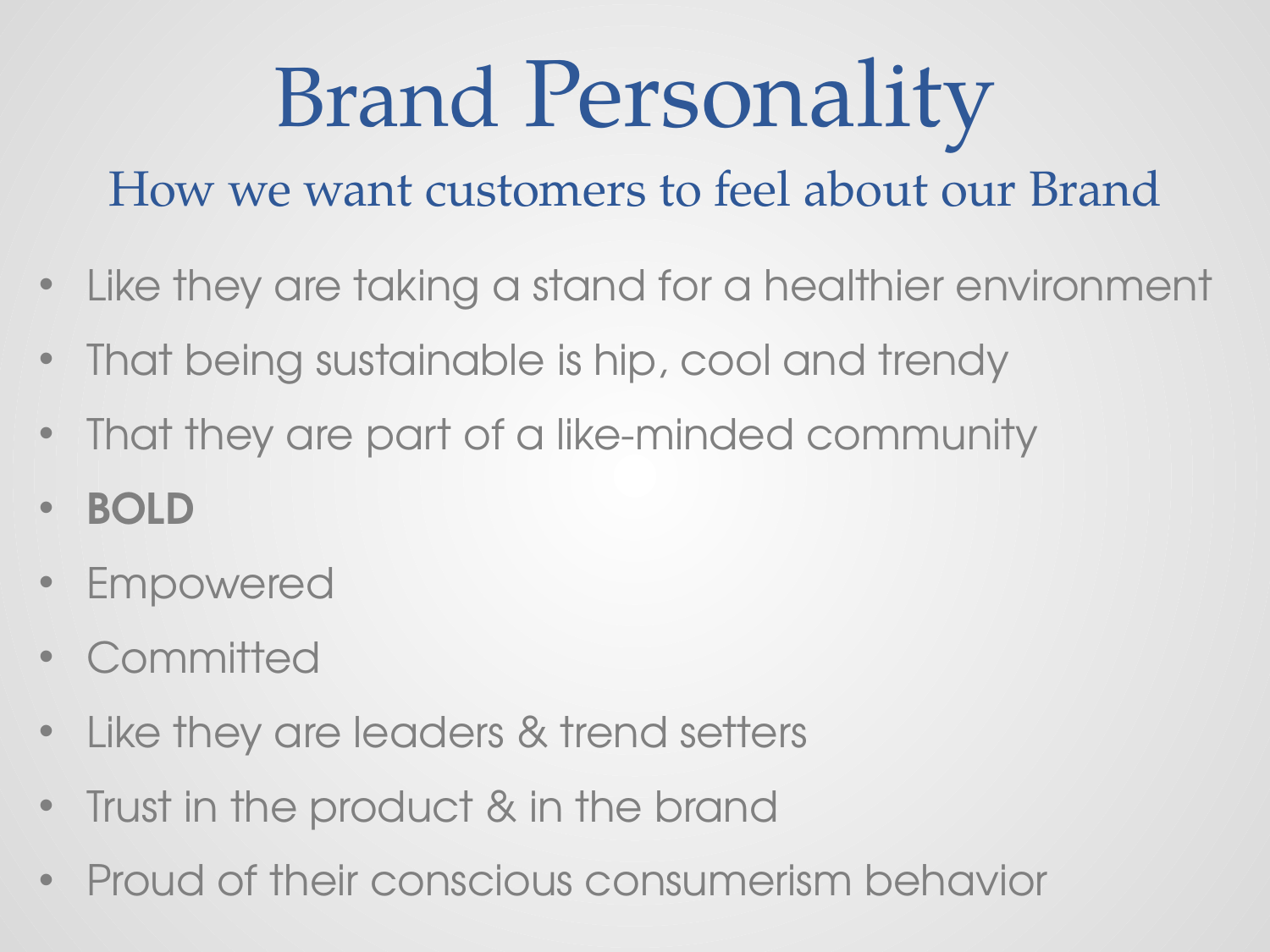

Brand Personality
# How we want customers to feel about our Brand
Like they are taking a stand for a healthier environment
That being sustainable is hip, cool and trendy
That they are part of a like-minded community
BOLD
Empowered
Committed
Like they are leaders & trend setters
Trust in the product & in the brand
Proud of their conscious consumerism behavior